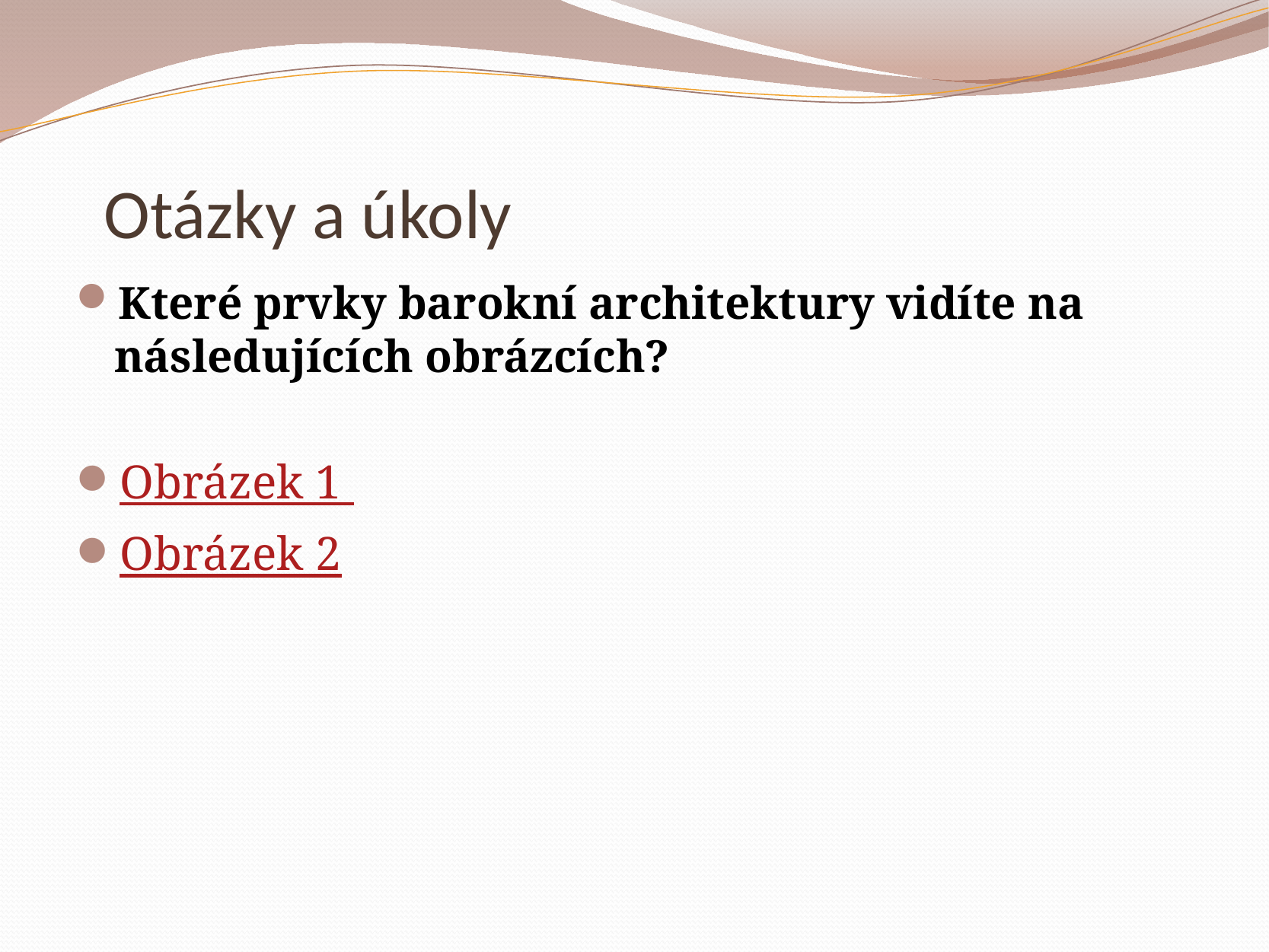

# Otázky a úkoly
Které prvky barokní architektury vidíte na následujících obrázcích?

Obrázek 1
Obrázek 2